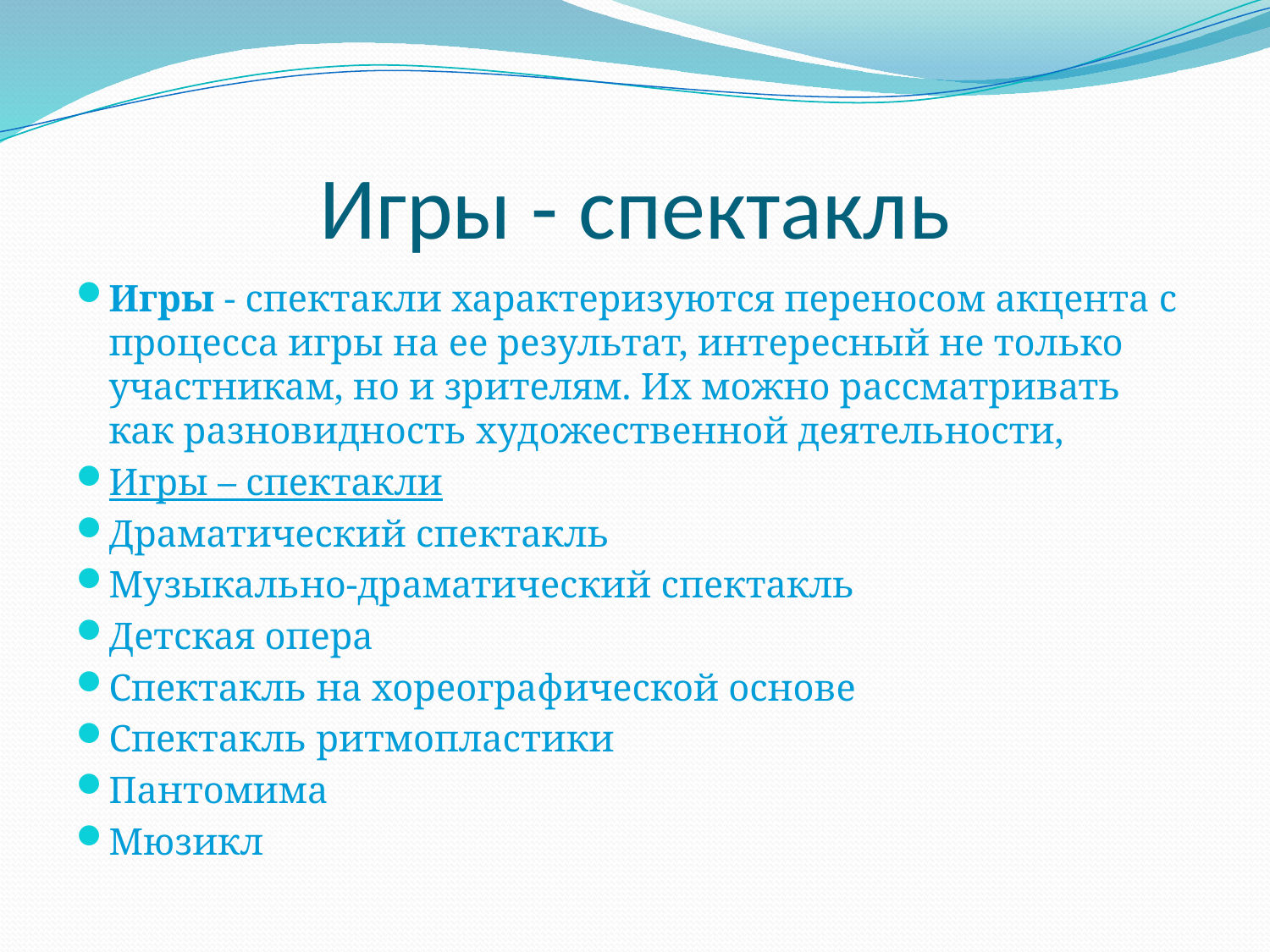

# Игры - спектакль
Игры - спектакли характеризуются переносом акцента с процесса игры на ее результат, интересный не только участникам, но и зрителям. Их можно рассматривать как разновидность художественной деятельности,
Игры – спектакли
Драматический спектакль
Музыкально-драматический спектакль
Детская опера
Спектакль на хореографической основе
Спектакль ритмопластики
Пантомима
Мюзикл